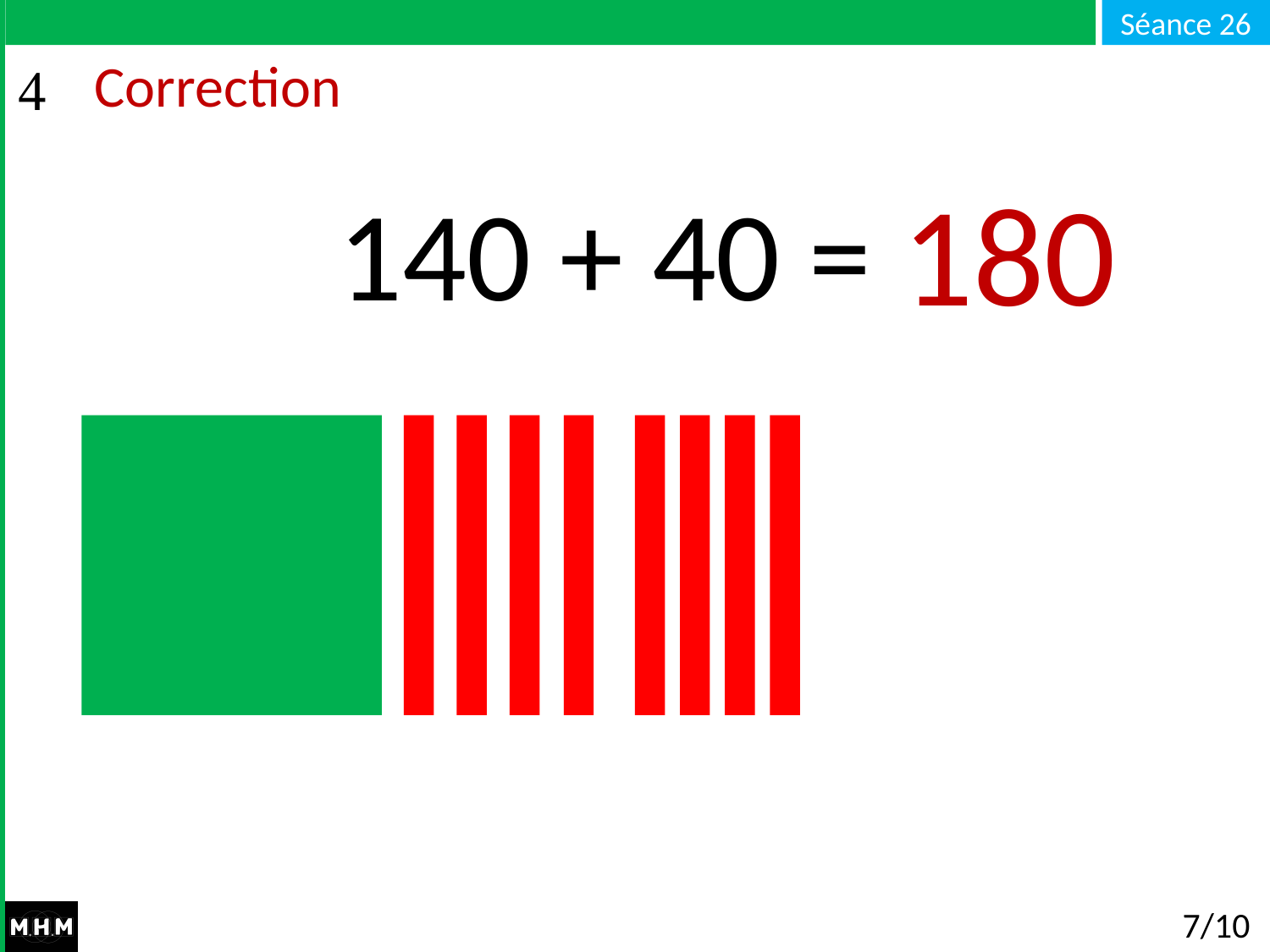

# Correction
180
140 + 40 = …

7/10